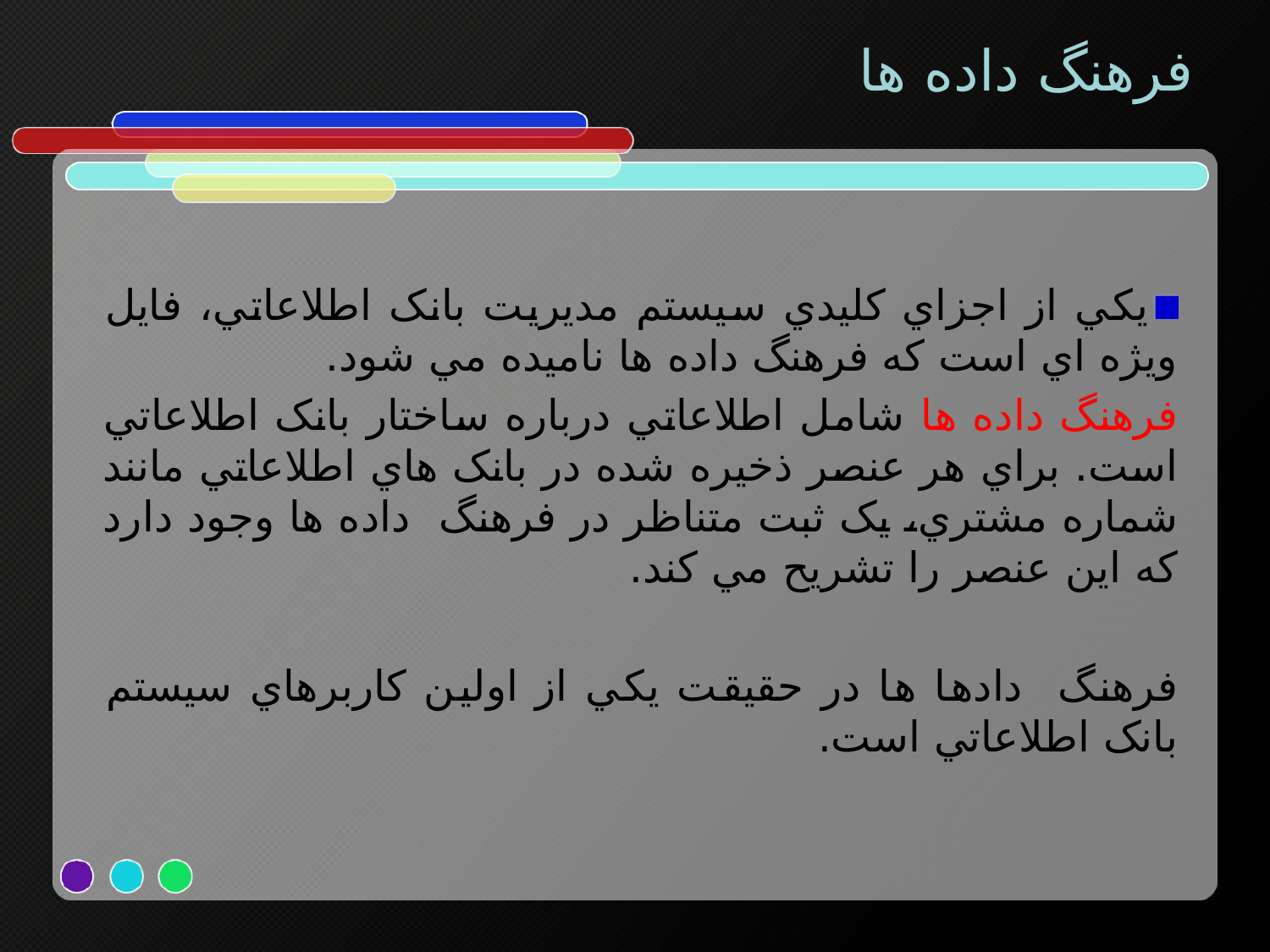

# فرهنگ داده ها
يکي از اجزاي کليدي سيستم مديريت بانک اطلاعاتي، فايل ويژه اي است که فرهنگ داده ها ناميده مي شود.
فرهنگ داده ها شامل اطلاعاتي درباره ساختار بانک اطلاعاتي است. براي هر عنصر ذخيره شده در بانک هاي اطلاعاتي مانند شماره مشتري، يک ثبت متناظر در فرهنگ  داده ها وجود دارد که اين عنصر را تشريح مي کند.

فرهنگ  دادها ها در حقيقت يکي از اولين کاربرهاي سيستم بانک اطلاعاتي است.